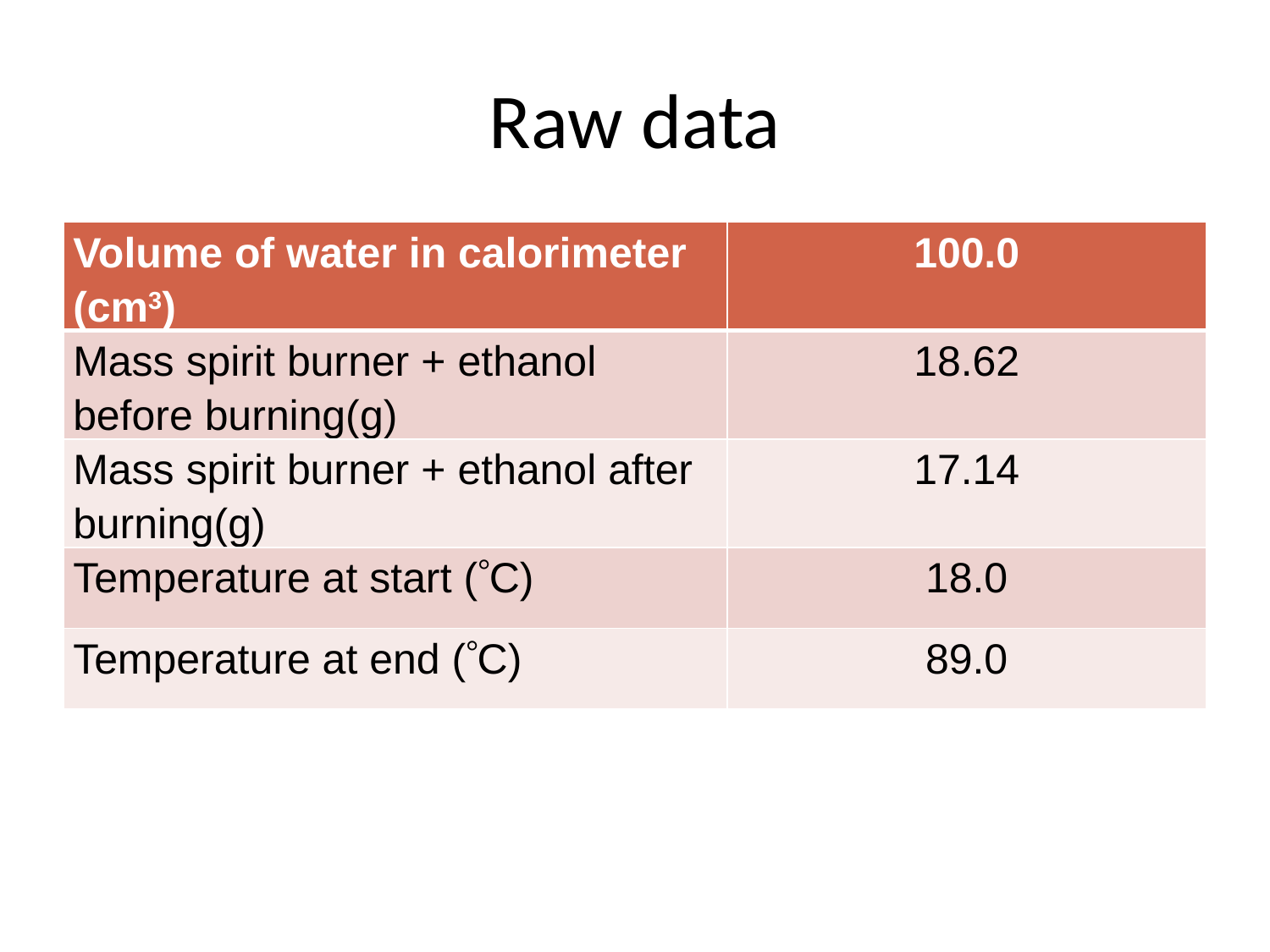

# Raw data
| Volume of water in calorimeter (cm3) | 100.0 |
| --- | --- |
| Mass spirit burner + ethanol before burning(g) | 18.62 |
| Mass spirit burner + ethanol after burning(g) | 17.14 |
| Temperature at start (°C) | 18.0 |
| Temperature at end (°C) | 89.0 |